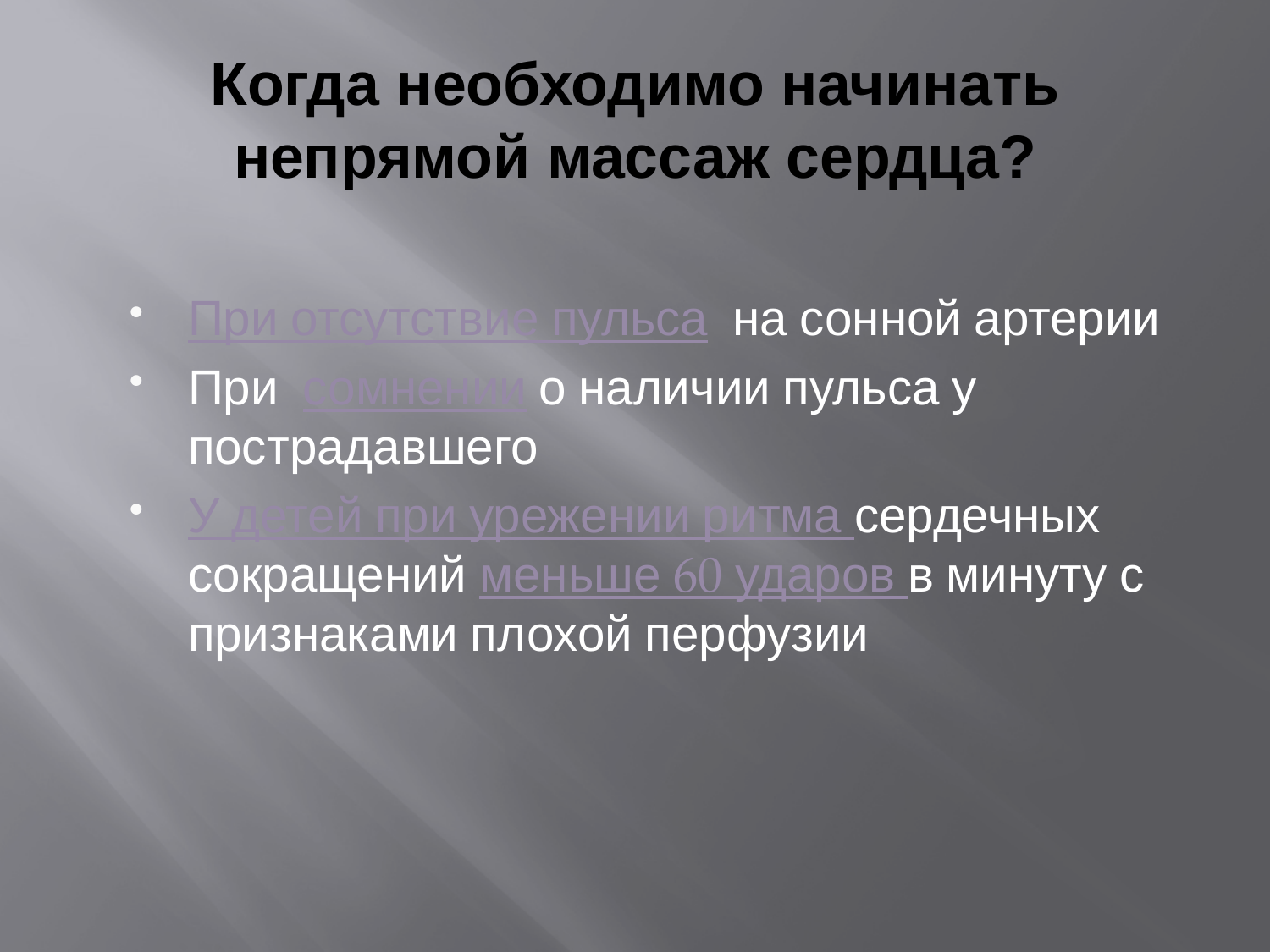

# Когда необходимо начинать непрямой массаж сердца?
При отсутствие пульса  на сонной артерии
При  сомнении о наличии пульса у пострадавшего
У детей при урежении ритма сердечных сокращений меньше 60 ударов в минуту с признаками плохой перфузии